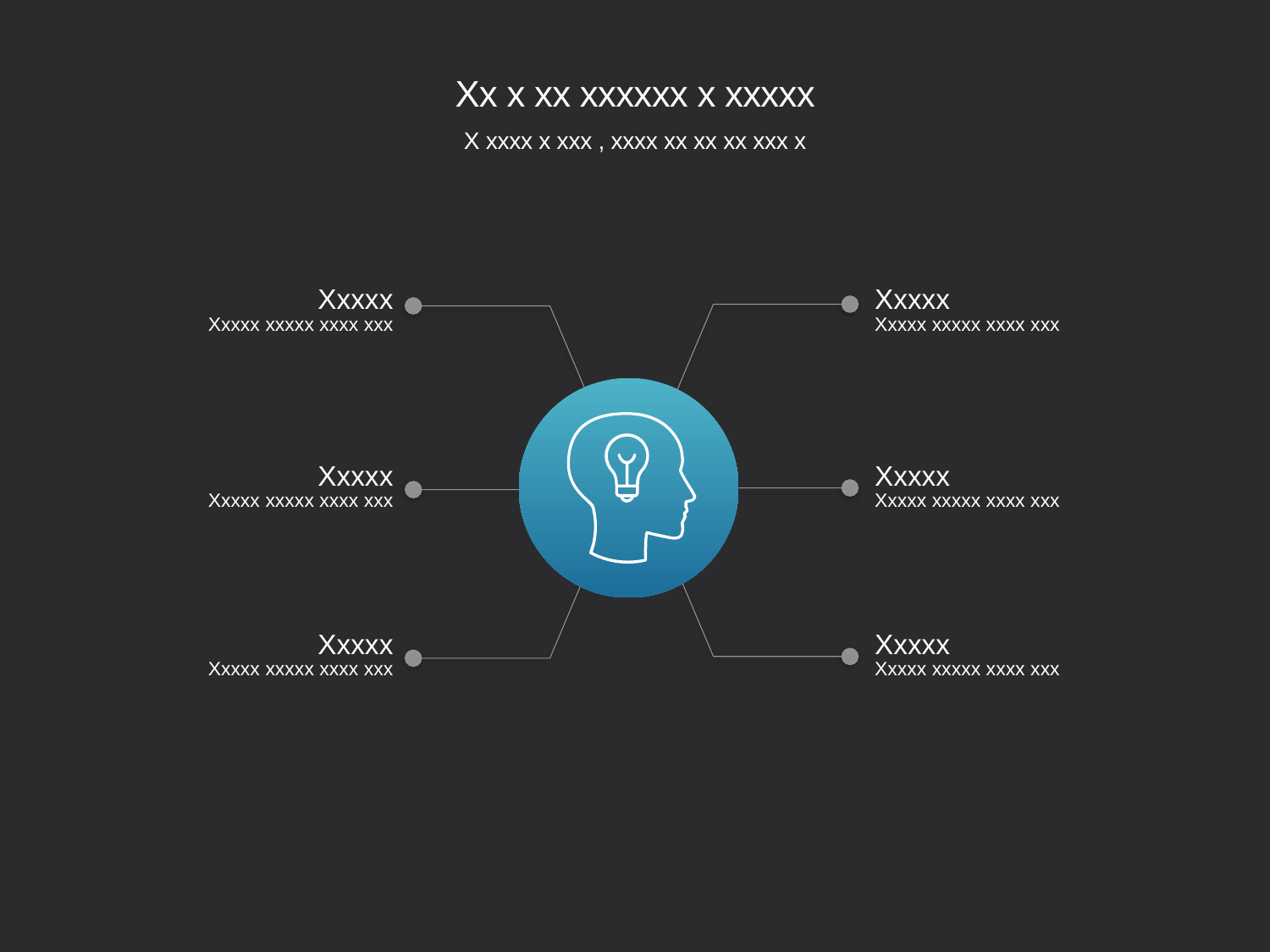

# Xx x xx xxxxxx x xxxxx
X xxxx x xxx , xxxx xx xx xx xxx x
Xxxxx
Xxxxx xxxxx xxxx xxx
Xxxxx
Xxxxx xxxxx xxxx xxx

Xxxxx
Xxxxx xxxxx xxxx xxx
Xxxxx
Xxxxx xxxxx xxxx xxx

Xxxxx
Xxxxx xxxxx xxxx xxx
Xxxxx
Xxxxx xxxxx xxxx xxx